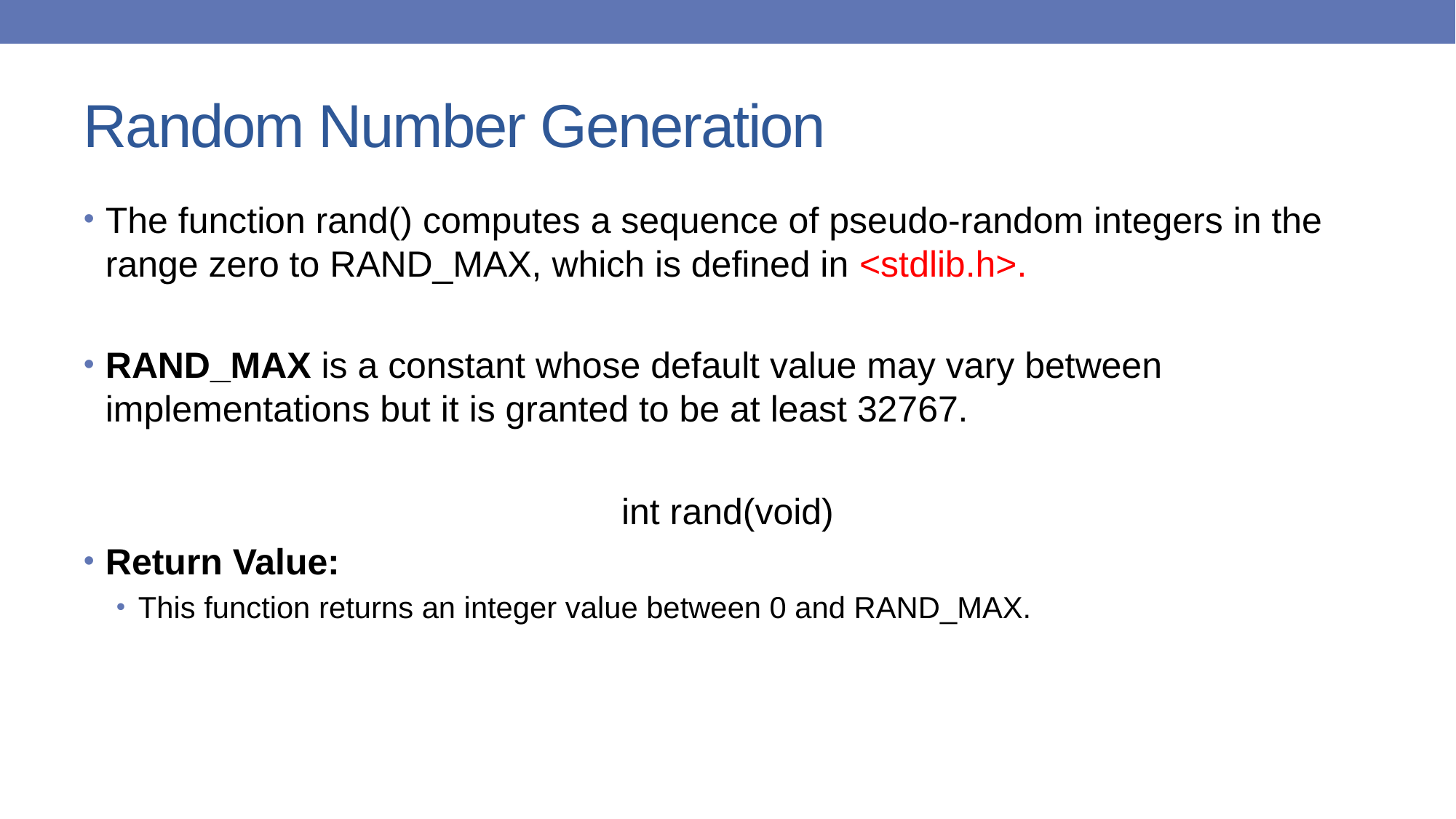

# Random Number Generation
The function rand() computes a sequence of pseudo-random integers in the range zero to RAND_MAX, which is defined in <stdlib.h>.

RAND_MAX is a constant whose default value may vary between implementations but it is granted to be at least 32767.

int rand(void)
Return Value:
This function returns an integer value between 0 and RAND_MAX.